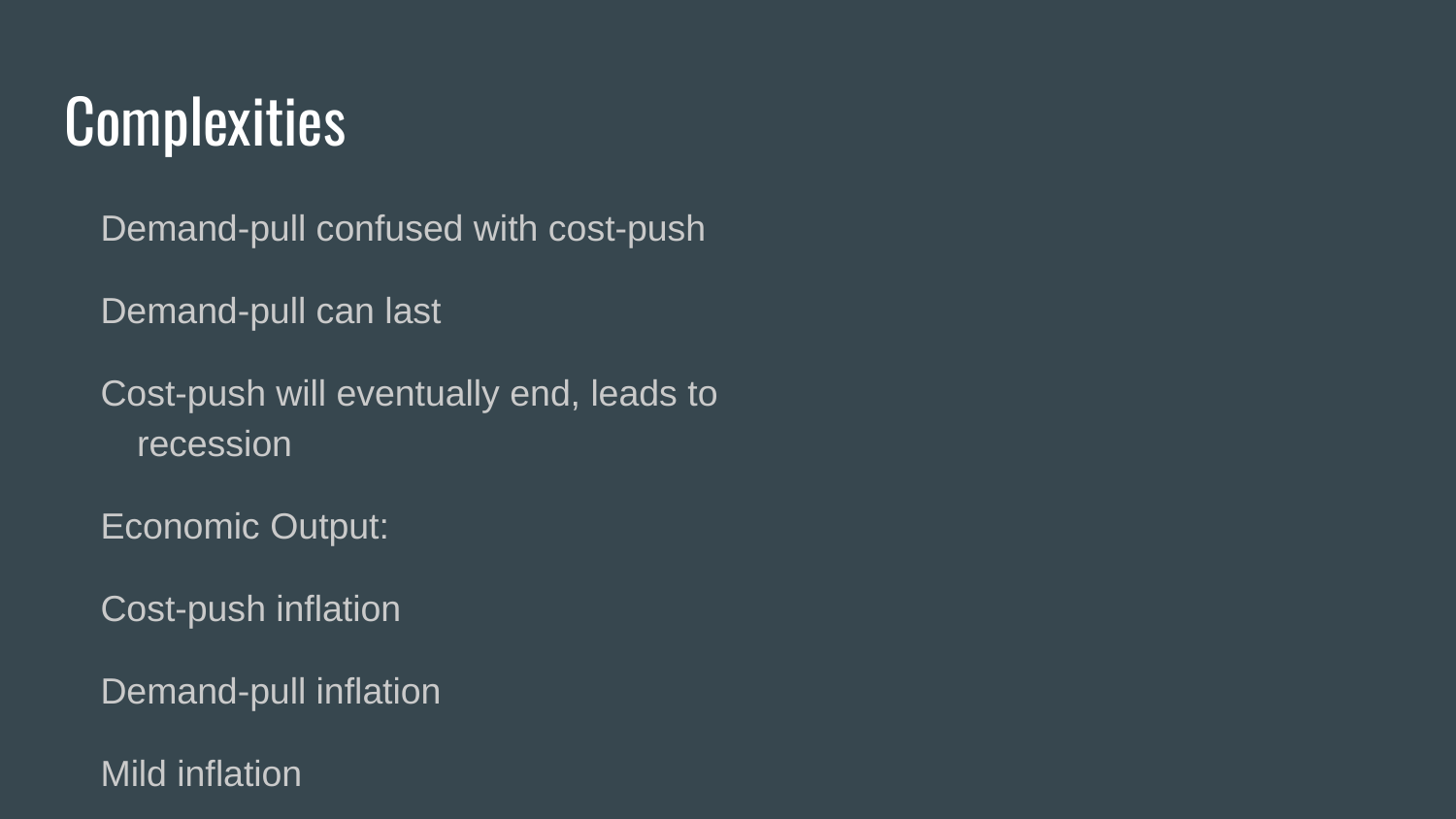

# Complexities
Demand-pull confused with cost-push
Demand-pull can last
Cost-push will eventually end, leads to recession
Economic Output:
Cost-push inflation
Demand-pull inflation
Mild inflation
Business spend time adjusting for inflation